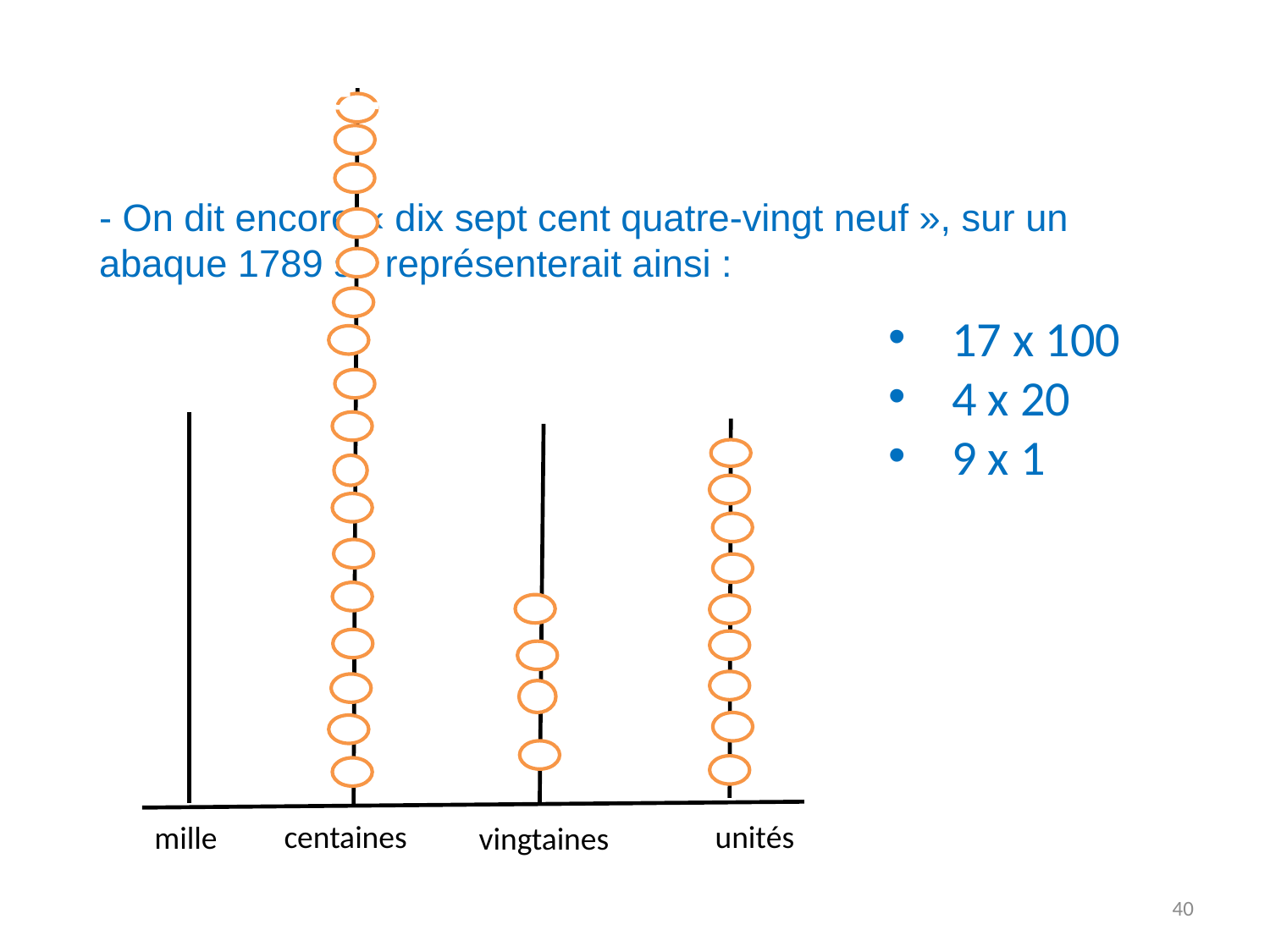

Le nombre : le code oral

- On dit encore « dix sept cent quatre-vingt neuf », sur un abaque 1789 se représenterait ainsi :

17 x 100
4 x 20
9 x 1

centaines
unités
mille
vingtaines
40